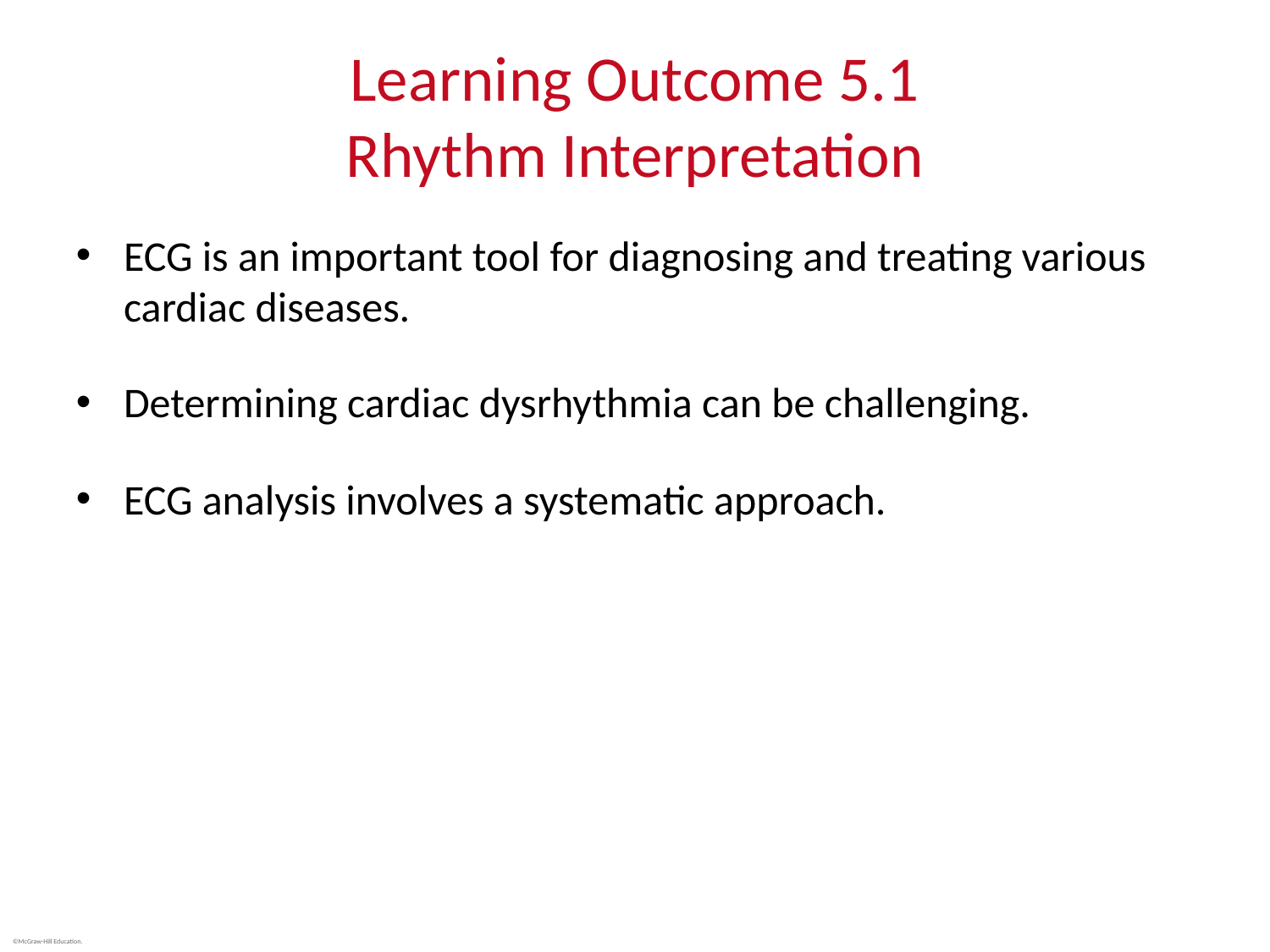

# Learning Outcome 5.1 Rhythm Interpretation
ECG is an important tool for diagnosing and treating various cardiac diseases.
Determining cardiac dysrhythmia can be challenging.
ECG analysis involves a systematic approach.